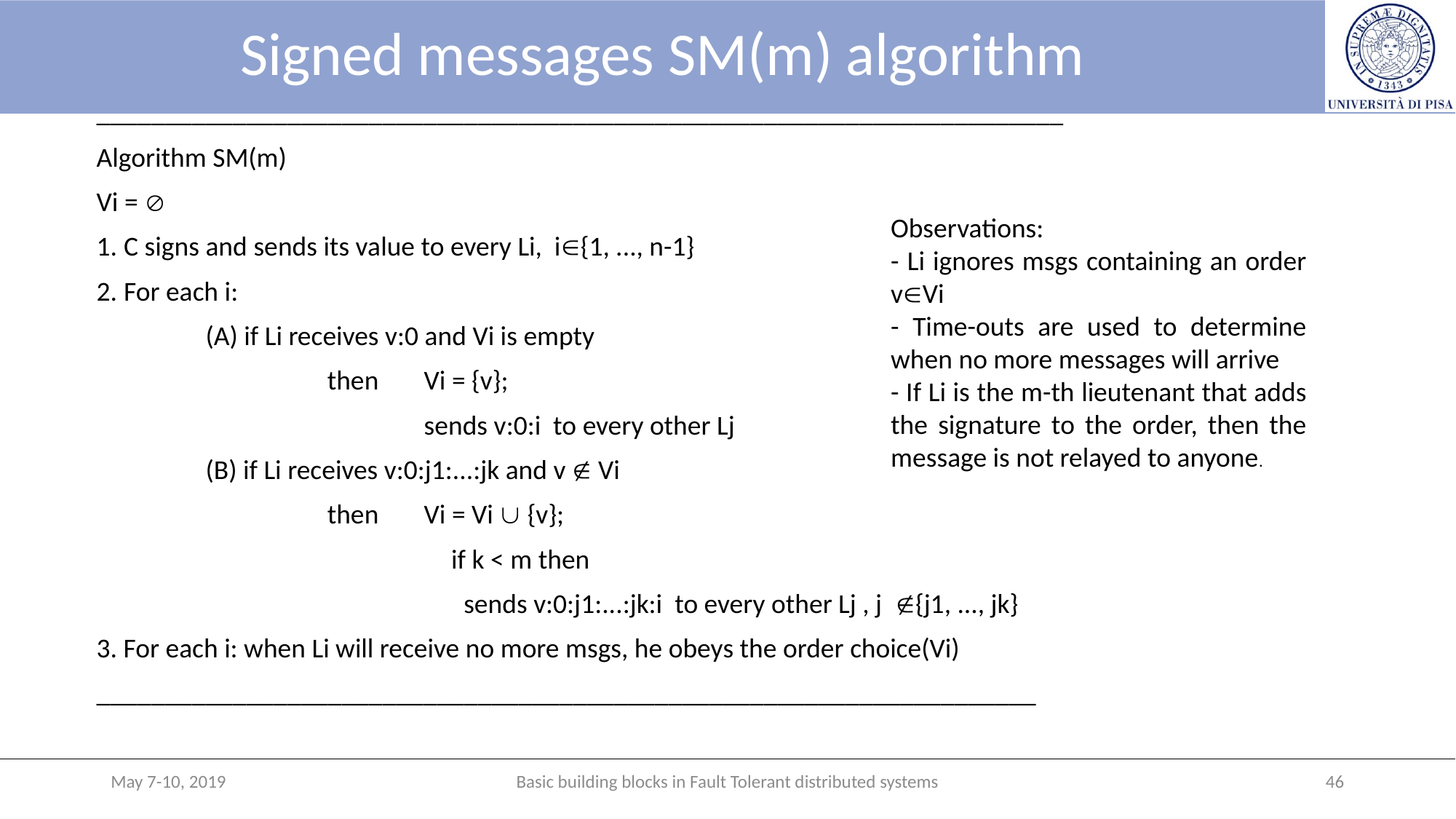

# Signed messages SM(m) algorithm
_______________________________________________________________________
Algorithm SM(m)
Vi = ∅
C signs and sends its value to every Li,  i∈{1, ..., n-1}
For each i:
	(A) if Li receives v:0 and Vi is empty
		  then 	Vi = {v};
			sends v:0:i  to every other Lj
	(B) if Li receives v:0:j1:...:jk and v ∉ Vi
		  then 	Vi = Vi ∪ {v};
				if k < m then
				  sends v:0:j1:...:jk:i  to every other Lj , j ∉{j1, ..., jk}
3. For each i: when Li will receive no more msgs, he obeys the order choice(Vi)
_____________________________________________________________________
Observations:
- Li ignores msgs containing an order v∈Vi
- Time-outs are used to determine when no more messages will arrive
- If Li is the m-th lieutenant that adds the signature to the order, then the message is not relayed to anyone.
May 7-10, 2019
Basic building blocks in Fault Tolerant distributed systems
46